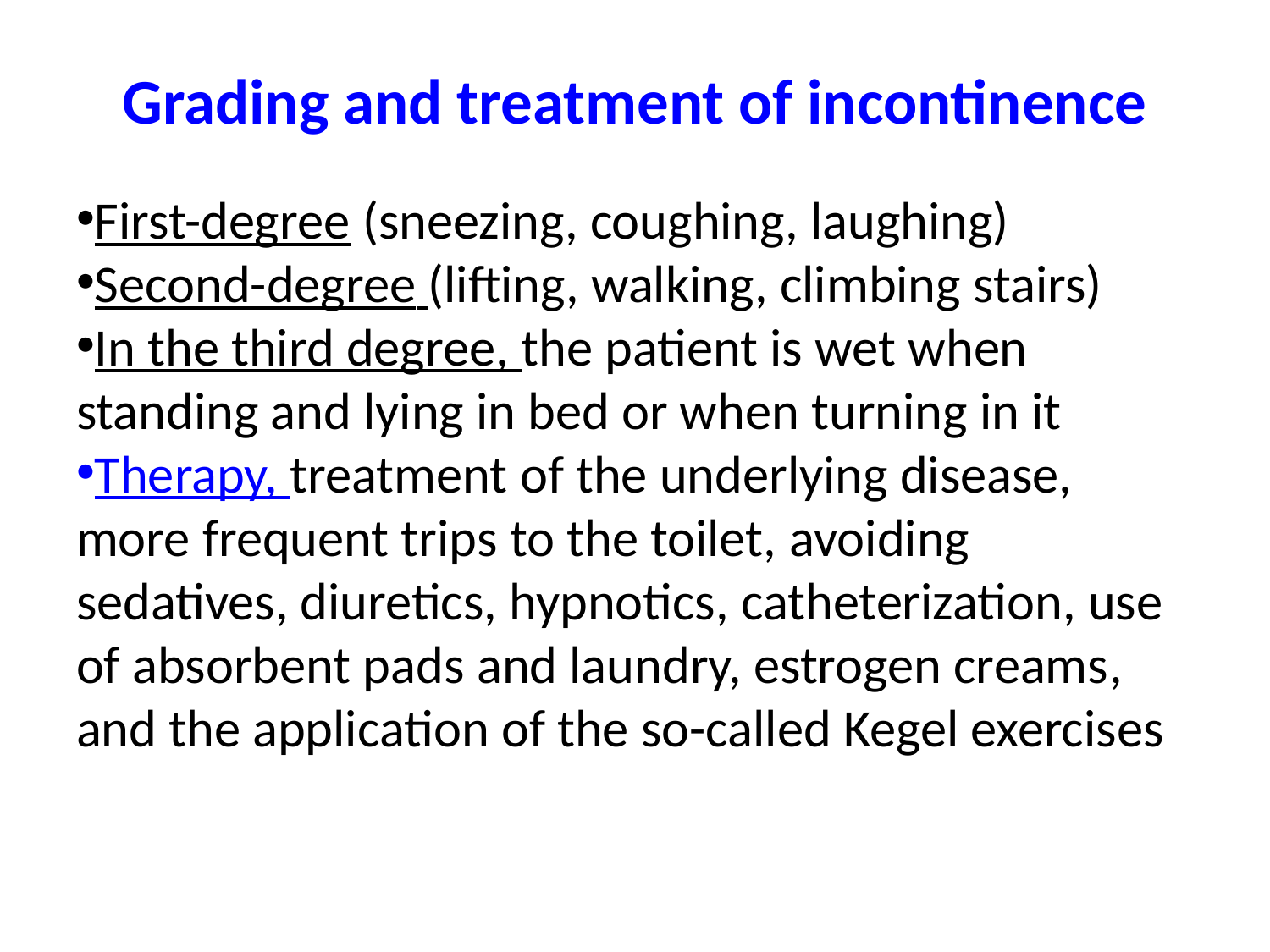

# Grading and treatment of incontinence
First-degree (sneezing, coughing, laughing)
Second-degree (lifting, walking, climbing stairs)
In the third degree, the patient is wet when standing and lying in bed or when turning in it
Therapy, treatment of the underlying disease, more frequent trips to the toilet, avoiding sedatives, diuretics, hypnotics, catheterization, use of absorbent pads and laundry, estrogen creams, and the application of the so-called Kegel exercises